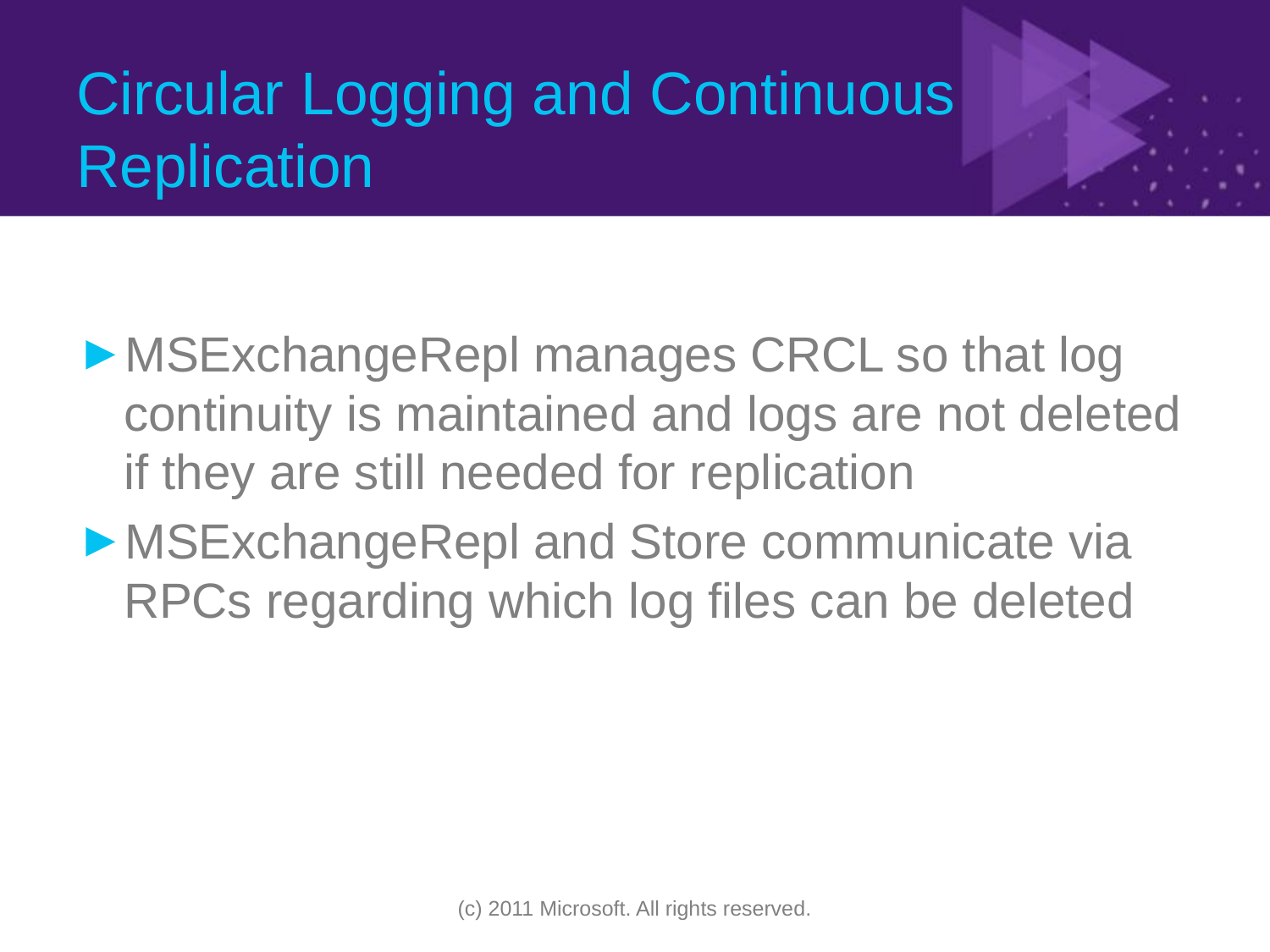

# Circular Logging and Continuous Replication
MSExchangeRepl manages CRCL so that log continuity is maintained and logs are not deleted if they are still needed for replication
MSExchangeRepl and Store communicate via RPCs regarding which log files can be deleted
(c) 2011 Microsoft. All rights reserved.